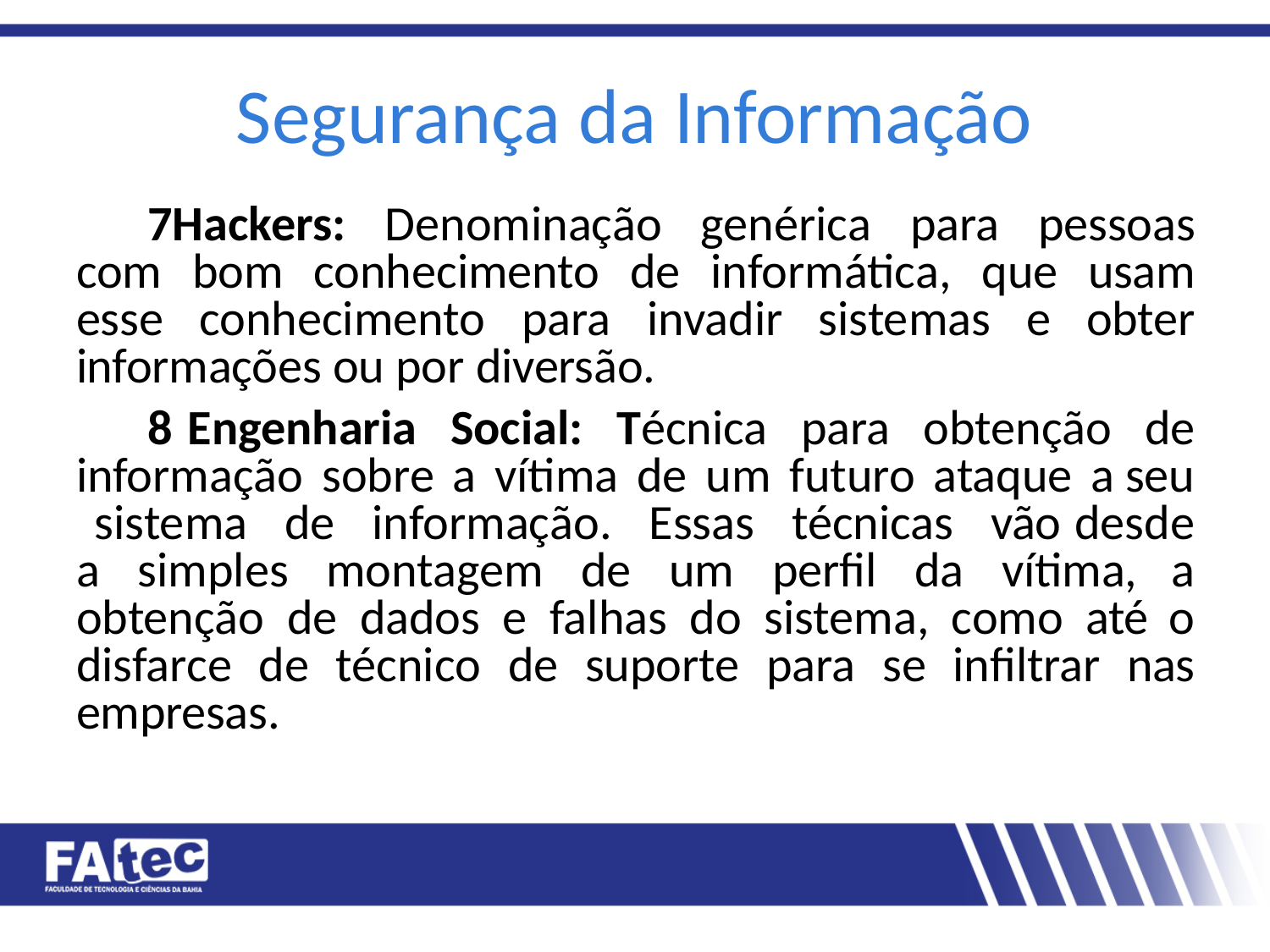

# Segurança da Informação
Hackers:  Denominação  genérica  para  pessoas com bom conhecimento de informática, que usam esse conhecimento para invadir sistemas e obter informações ou por diversão.
 Engenharia  Social:  Técnica  para  obtenção  de informação sobre a vítima de um futuro ataque a seu  sistema  de  informação.  Essas  técnicas  vão desde a simples montagem de um perfil da vítima, a obtenção de dados e falhas do sistema, como até o disfarce de técnico de suporte para se infiltrar nas empresas.